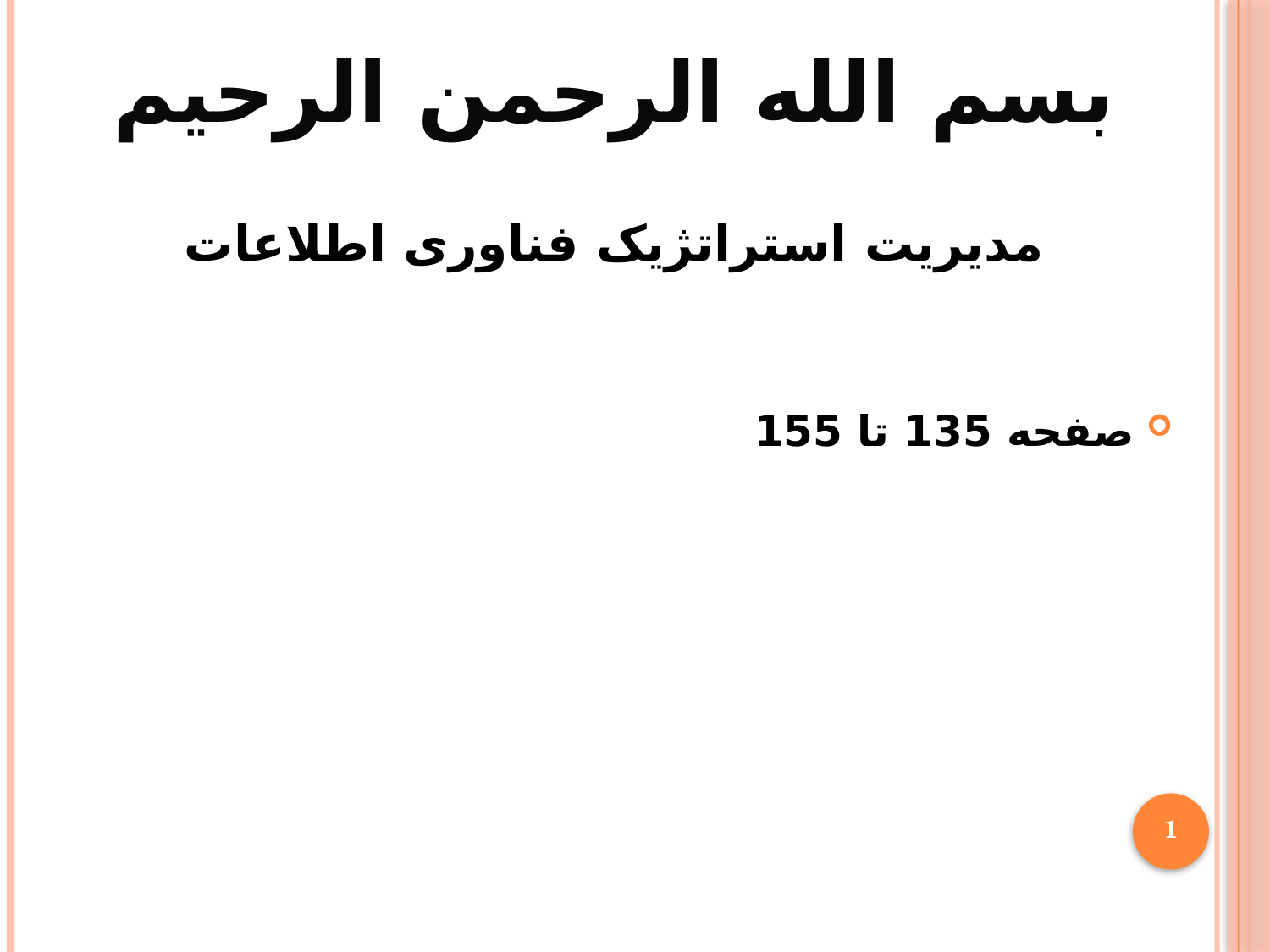

بسم الله الرحمن الرحيم

مدیریت استراتژیک فناوری اطلاعات

صفحه 135 تا 155
1